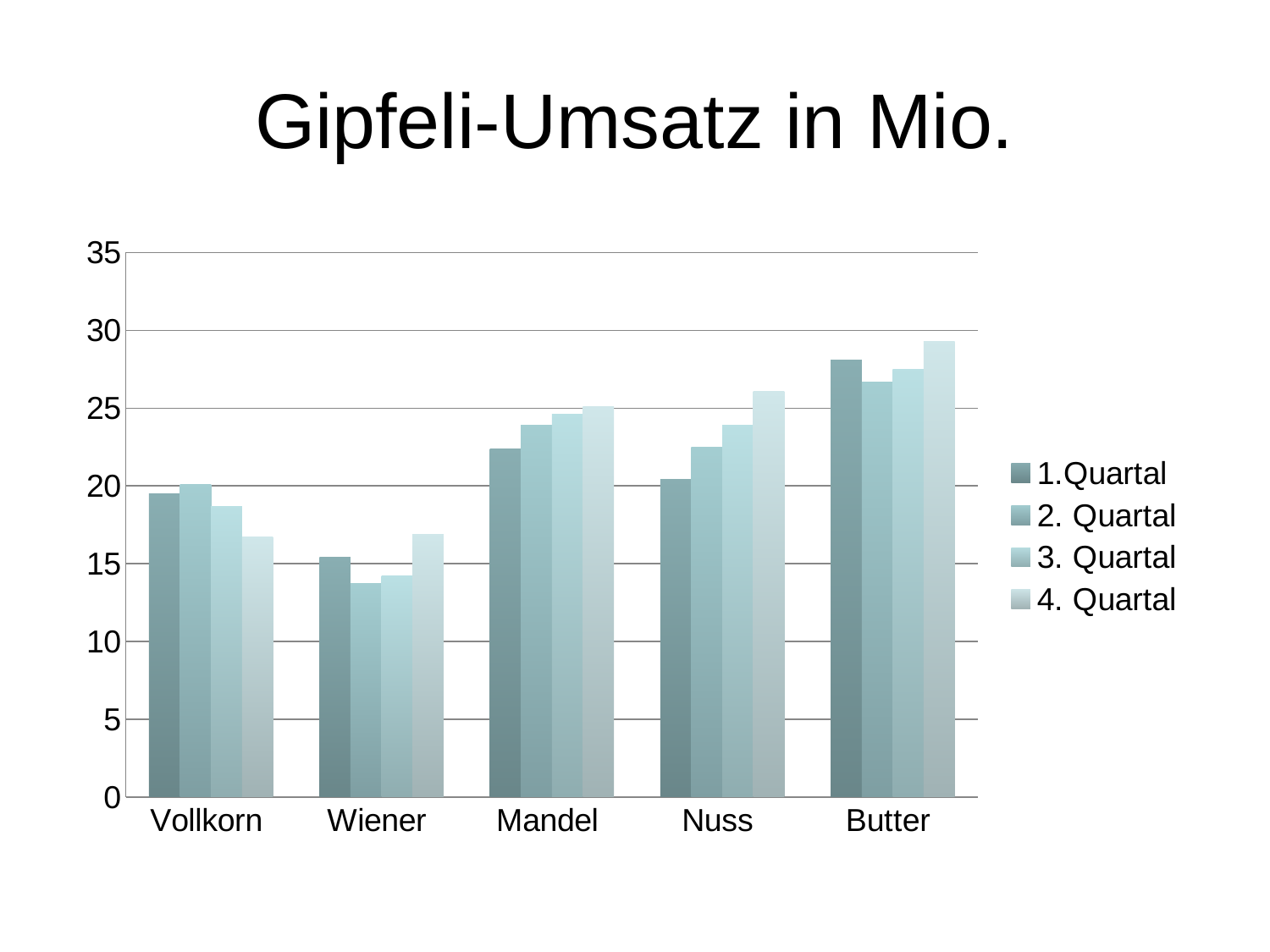

# Gipfeli-Umsatz in Mio.

### Chart

| Category | 1.Quartal  | 2. Quartal  | 3. Quartal  | 4. Quartal  |
|---|---|---|---|---|
| Vollkorn  | 19.5 | 20.1 | 18.7 | 16.7 |
| Wiener  | 15.4 | 13.7 | 14.2 | 16.9 |
| Mandel  | 22.4 | 23.9 | 24.6 | 25.1 |
| Nuss  | 20.4 | 22.5 | 23.9 | 26.1 |
| Butter  | 28.1 | 26.7 | 27.5 | 29.3 |